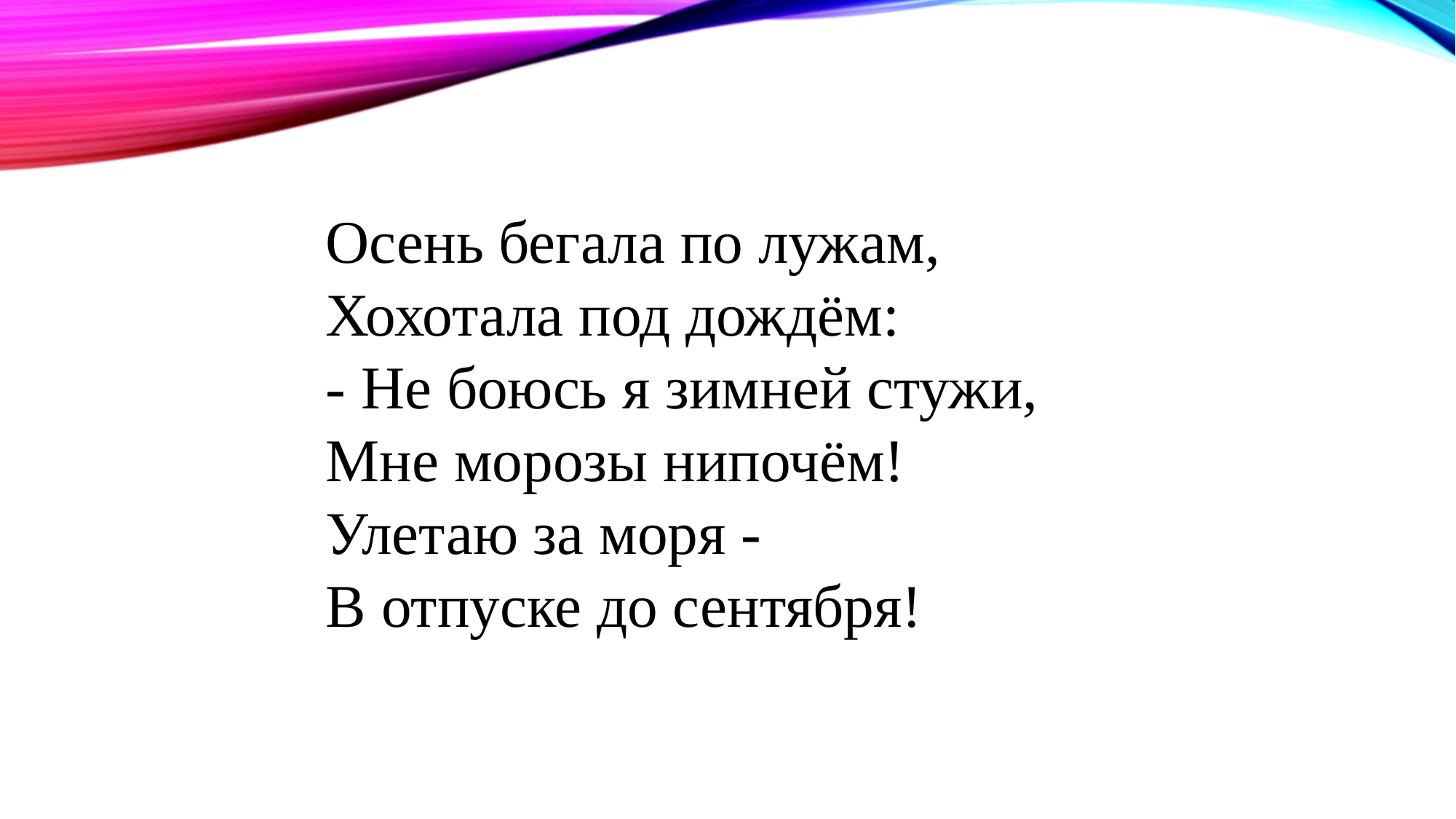

Осень бегала по лужам,
Хохотала под дождём:
- Не боюсь я зимней стужи,
Мне морозы нипочём!
Улетаю за моря -
В отпуске до сентября!